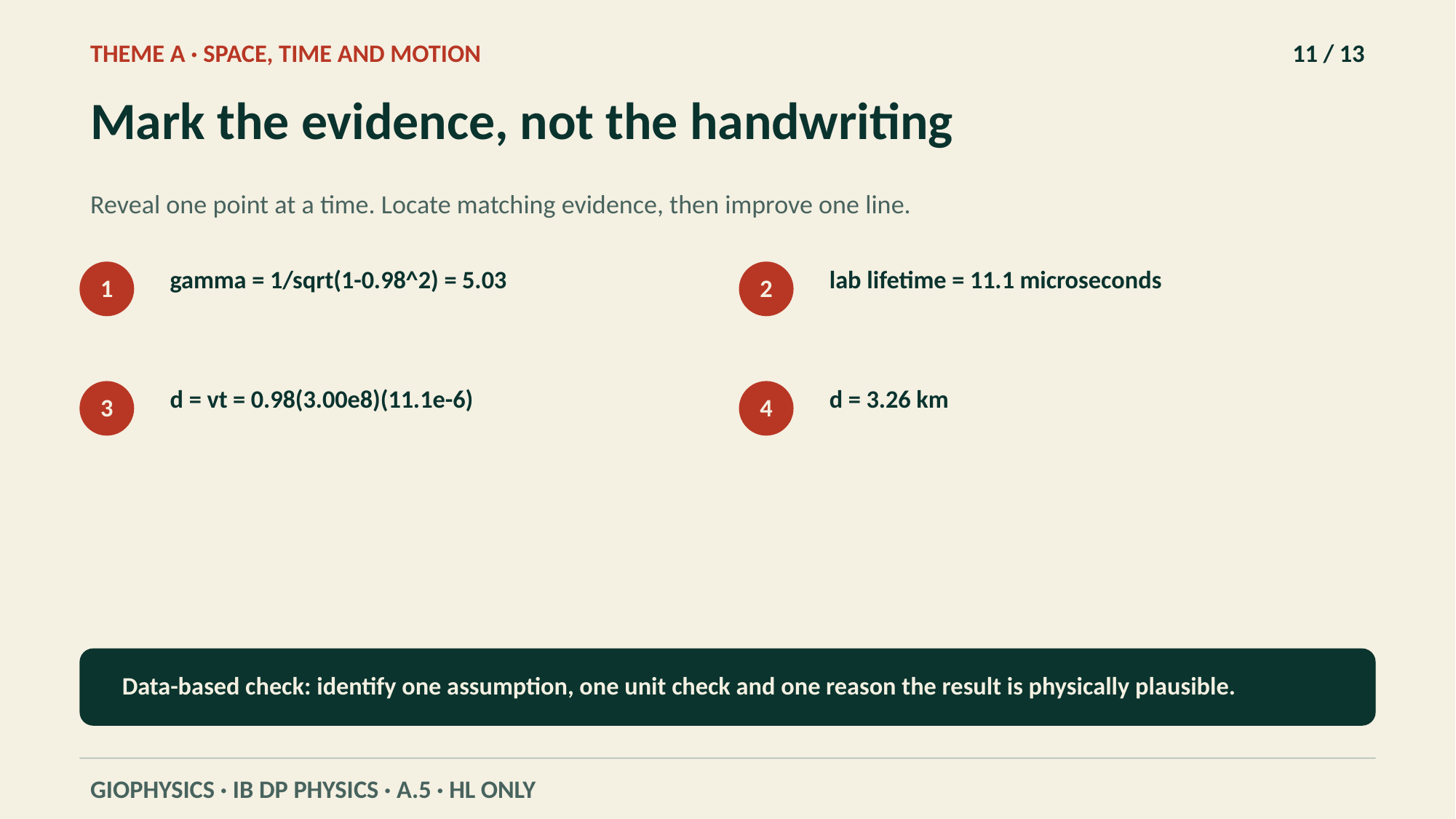

THEME A · SPACE, TIME AND MOTION
11 / 13
Mark the evidence, not the handwriting
Reveal one point at a time. Locate matching evidence, then improve one line.
gamma = 1/sqrt(1-0.98^2) = 5.03
lab lifetime = 11.1 microseconds

1
2
d = vt = 0.98(3.00e8)(11.1e-6)
d = 3.26 km

3
4

Data-based check: identify one assumption, one unit check and one reason the result is physically plausible.

GIOPHYSICS · IB DP PHYSICS · A.5 · HL ONLY